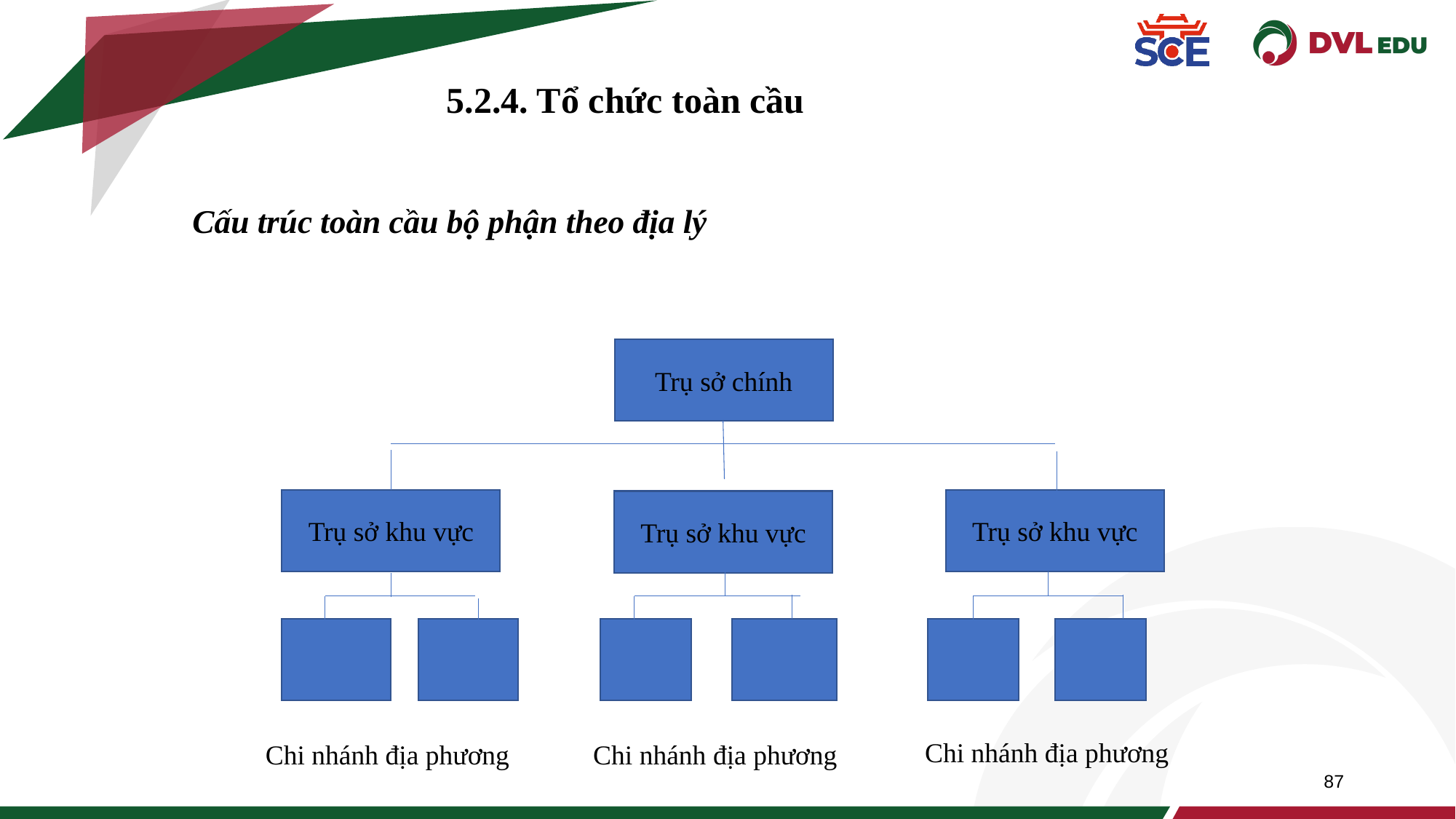

5.2.4. Tổ chức toàn cầu
Cấu trúc toàn cầu bộ phận theo địa lý

Trụ sở chính

Trụ sở khu vực
Trụ sở khu vực
Trụ sở khu vực

Chi nhánh địa phương
Chi nhánh địa phương
Chi nhánh địa phương
87